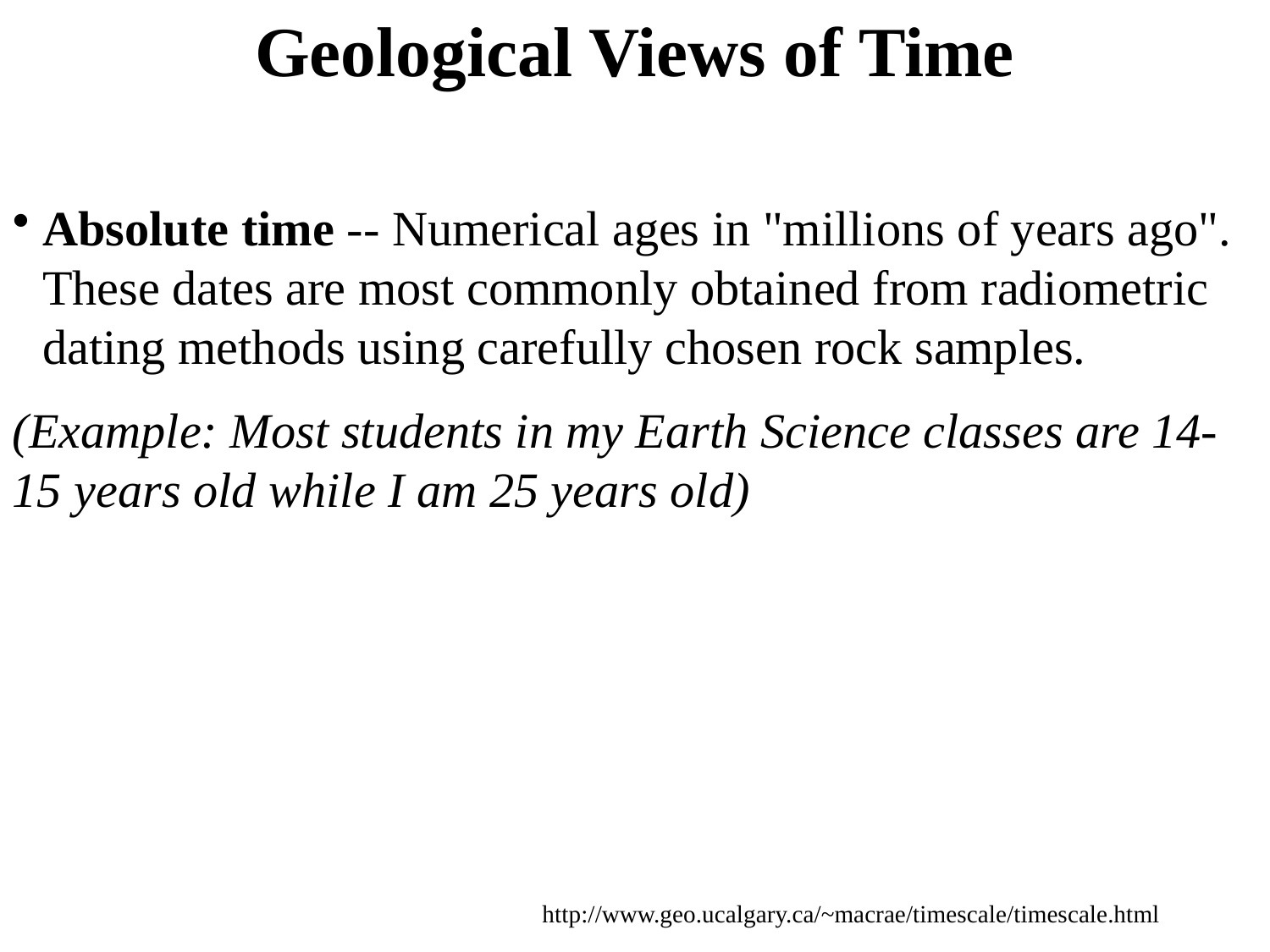

Geological Views of Time
Absolute time -- Numerical ages in "millions of years ago". These dates are most commonly obtained from radiometric dating methods using carefully chosen rock samples.
(Example: Most students in my Earth Science classes are 14-15 years old while I am 25 years old)
http://www.geo.ucalgary.ca/~macrae/timescale/timescale.html